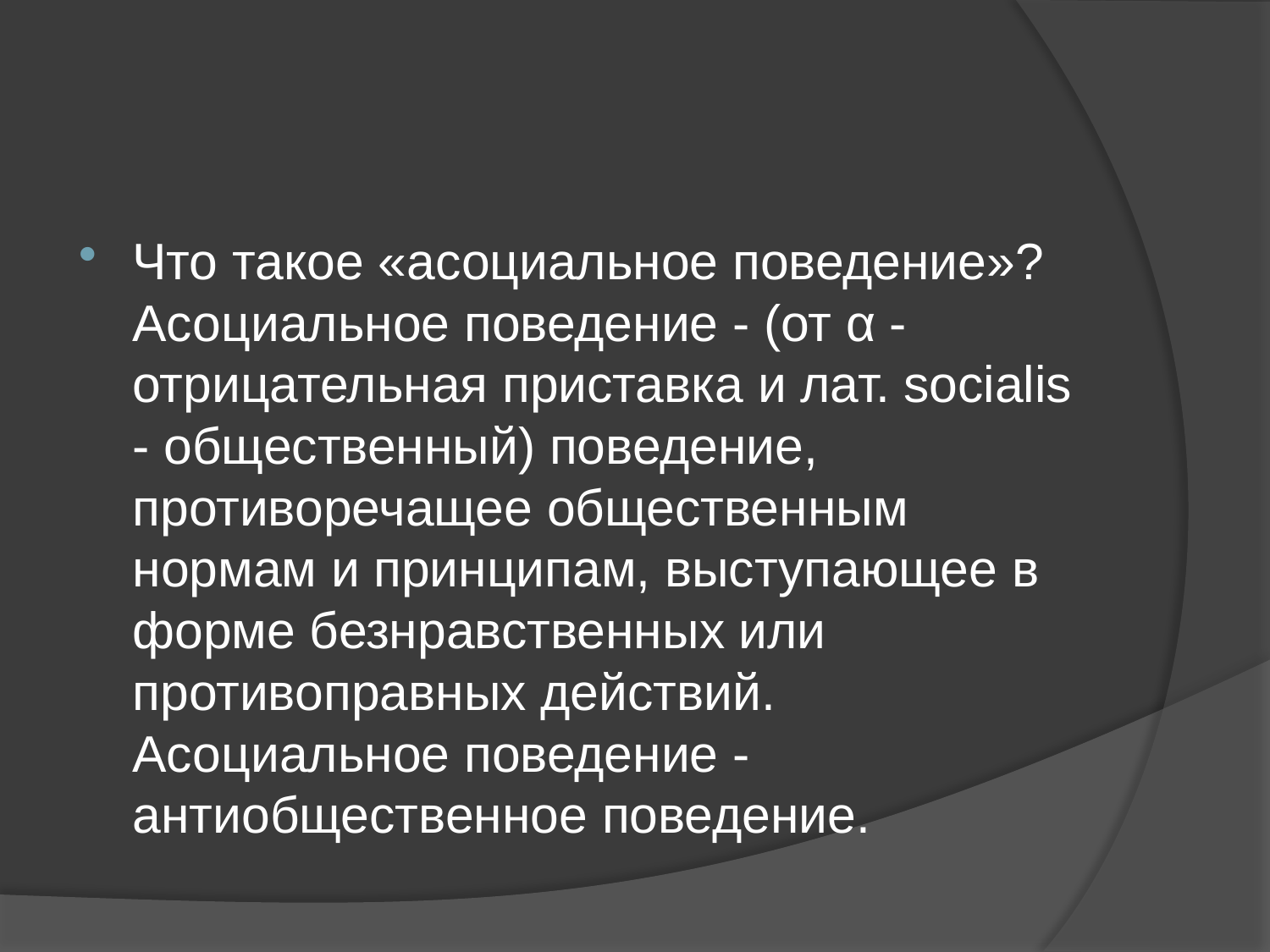

#
Что такое «асоциальное поведение»? Асоциальное поведение - (от α - отрицательная приставка и лат. socialis - общественный) поведение, противоречащее общественным нормам и принципам, выступающее в форме безнравственных или противоправных действий. Асоциальное поведение - антиобщественное поведение.